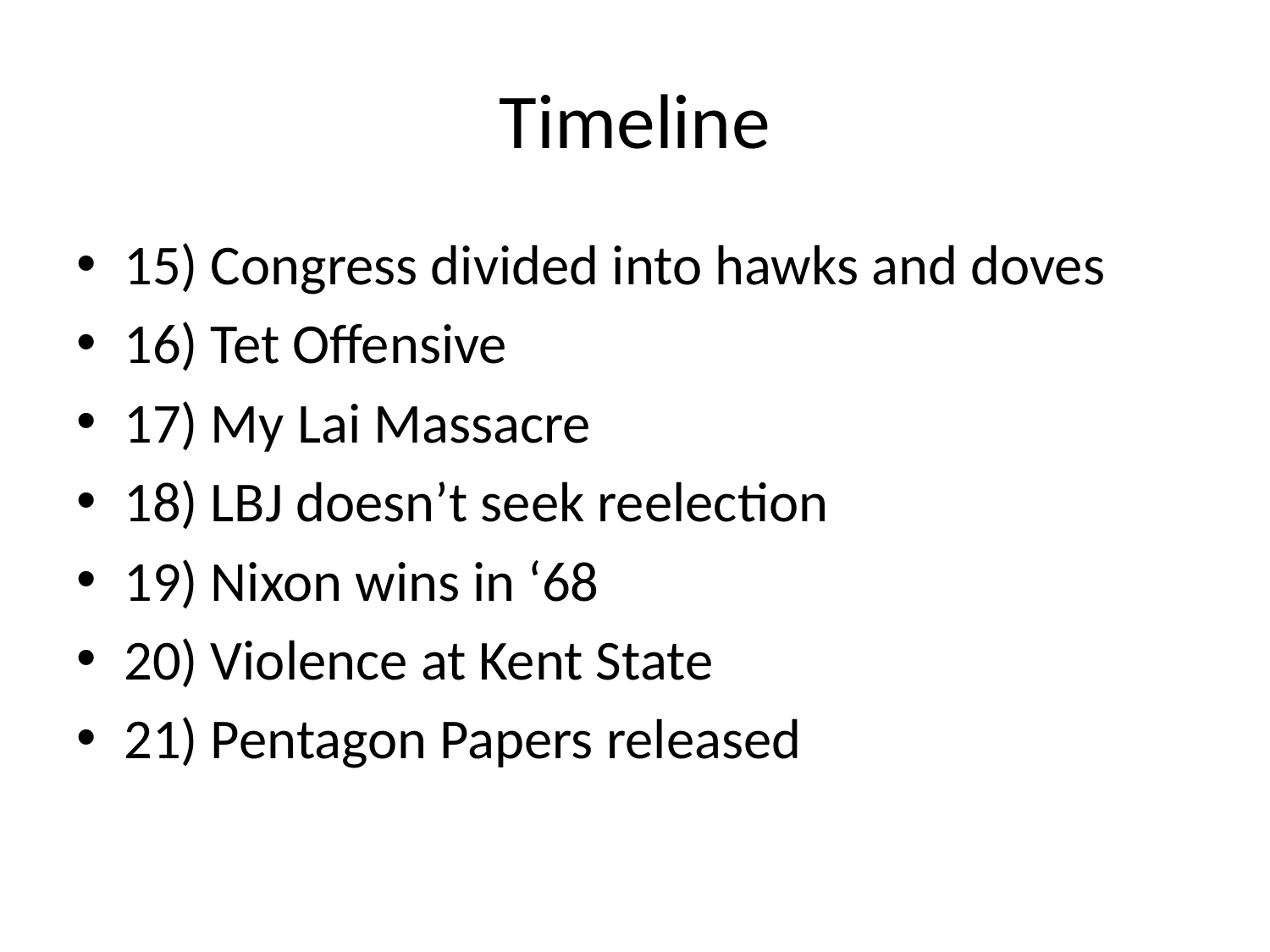

# Timeline
15) Congress divided into hawks and doves
16) Tet Offensive
17) My Lai Massacre
18) LBJ doesn’t seek reelection
19) Nixon wins in ‘68
20) Violence at Kent State
21) Pentagon Papers released